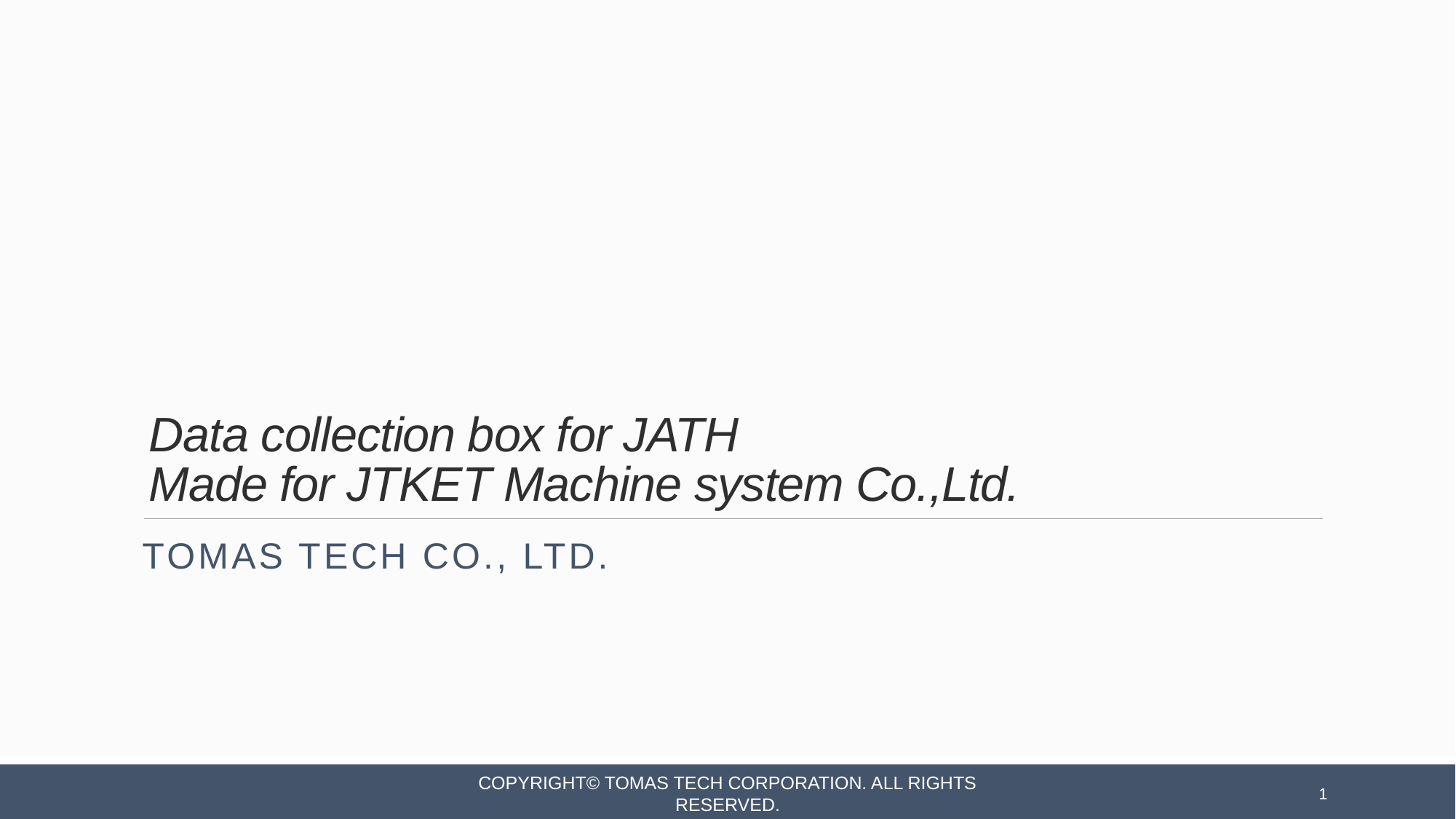

# Data collection box for JATH Made for JTKET Machine system Co.,Ltd.
TOMAS TECH Co., Ltd.
Copyright© TOMAS TECH CORPORATION. All rights reserved.
1